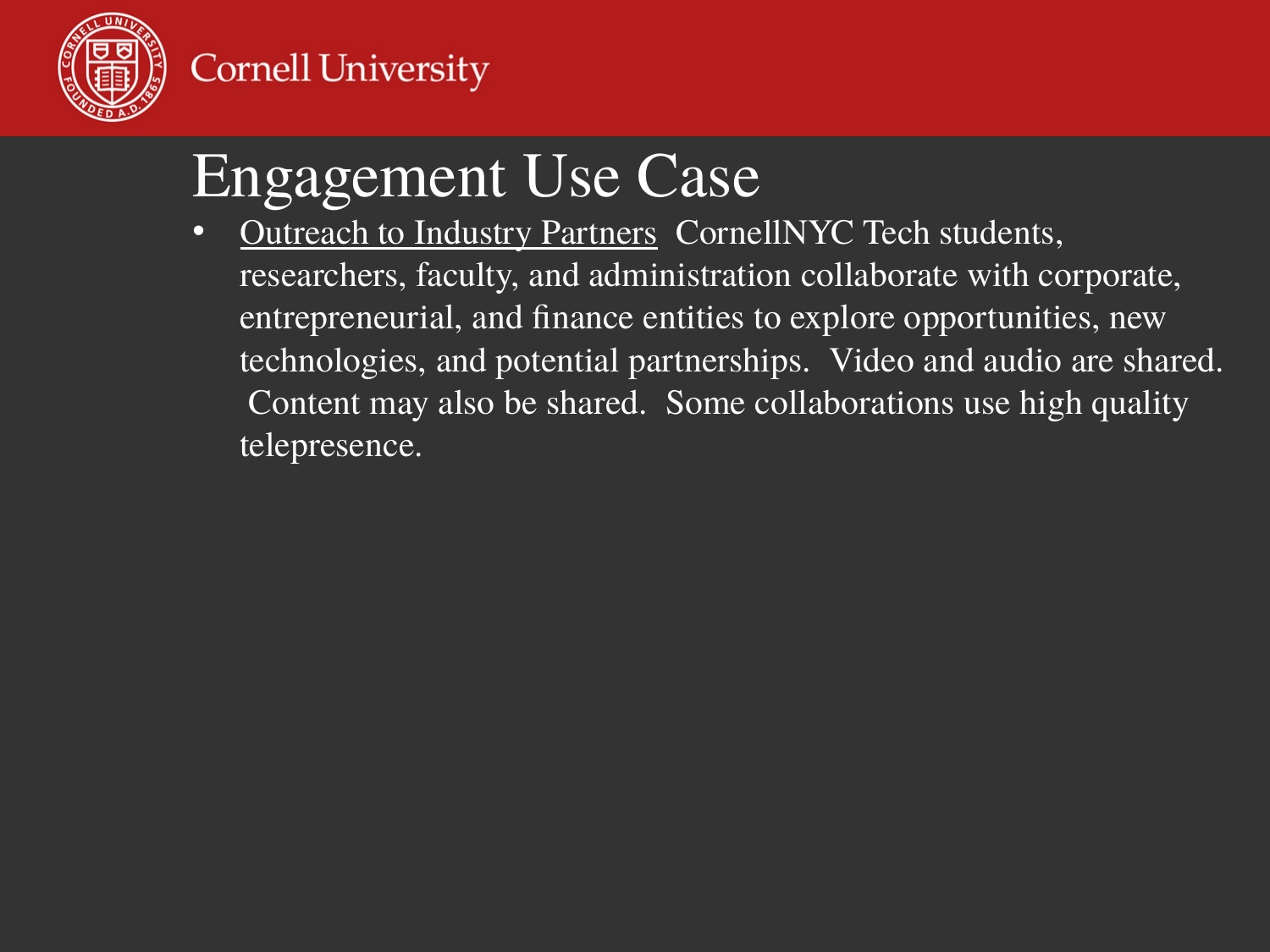

Engagement Use Case
Outreach to Industry Partners  CornellNYC Tech students, researchers, faculty, and administration collaborate with corporate, entrepreneurial, and finance entities to explore opportunities, new technologies, and potential partnerships.  Video and audio are shared.  Content may also be shared.  Some collaborations use high quality telepresence.